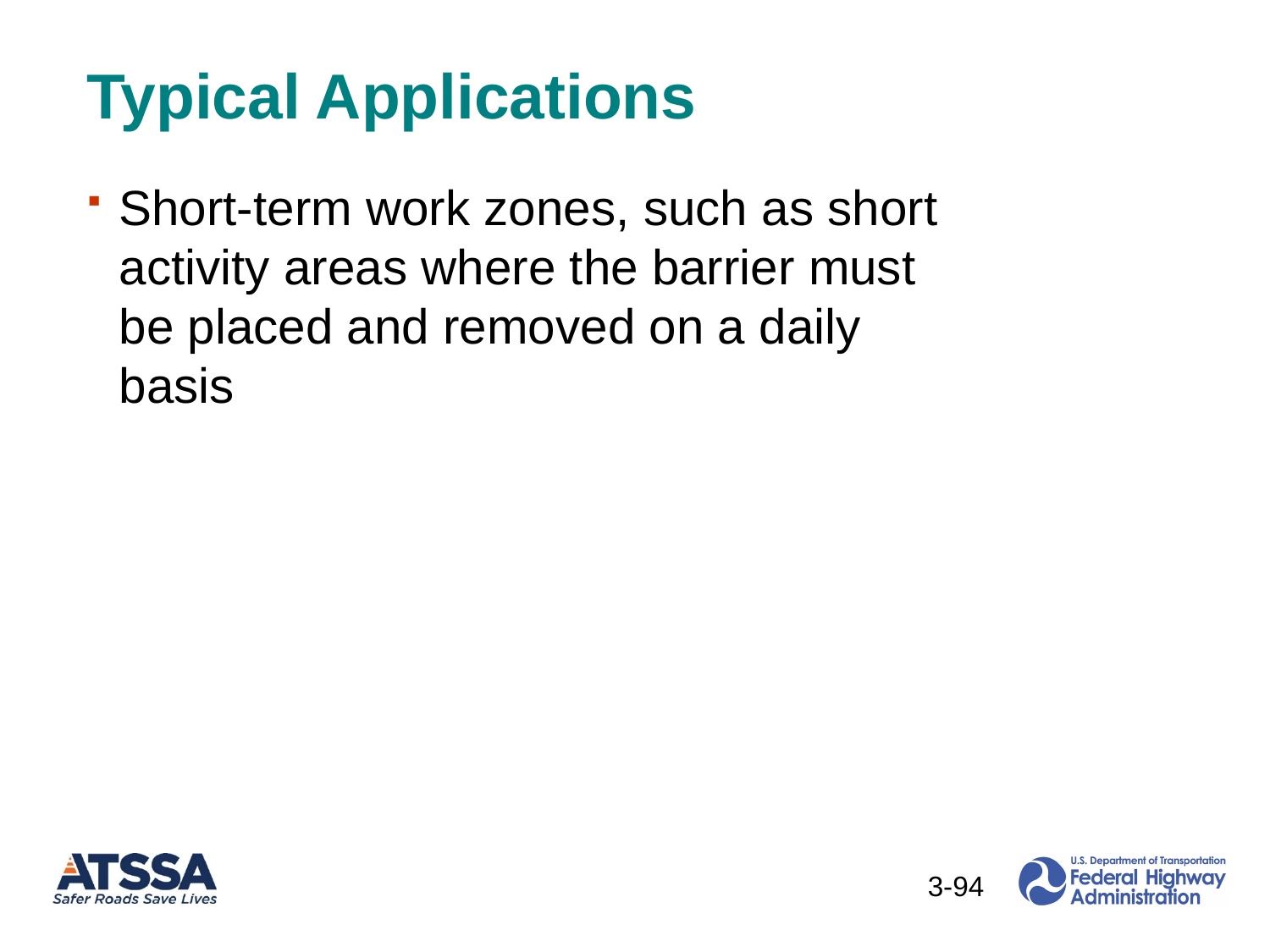

Typical Applications

Short-term work zones, such as short activity areas where the barrier must be placed and removed on a daily basis